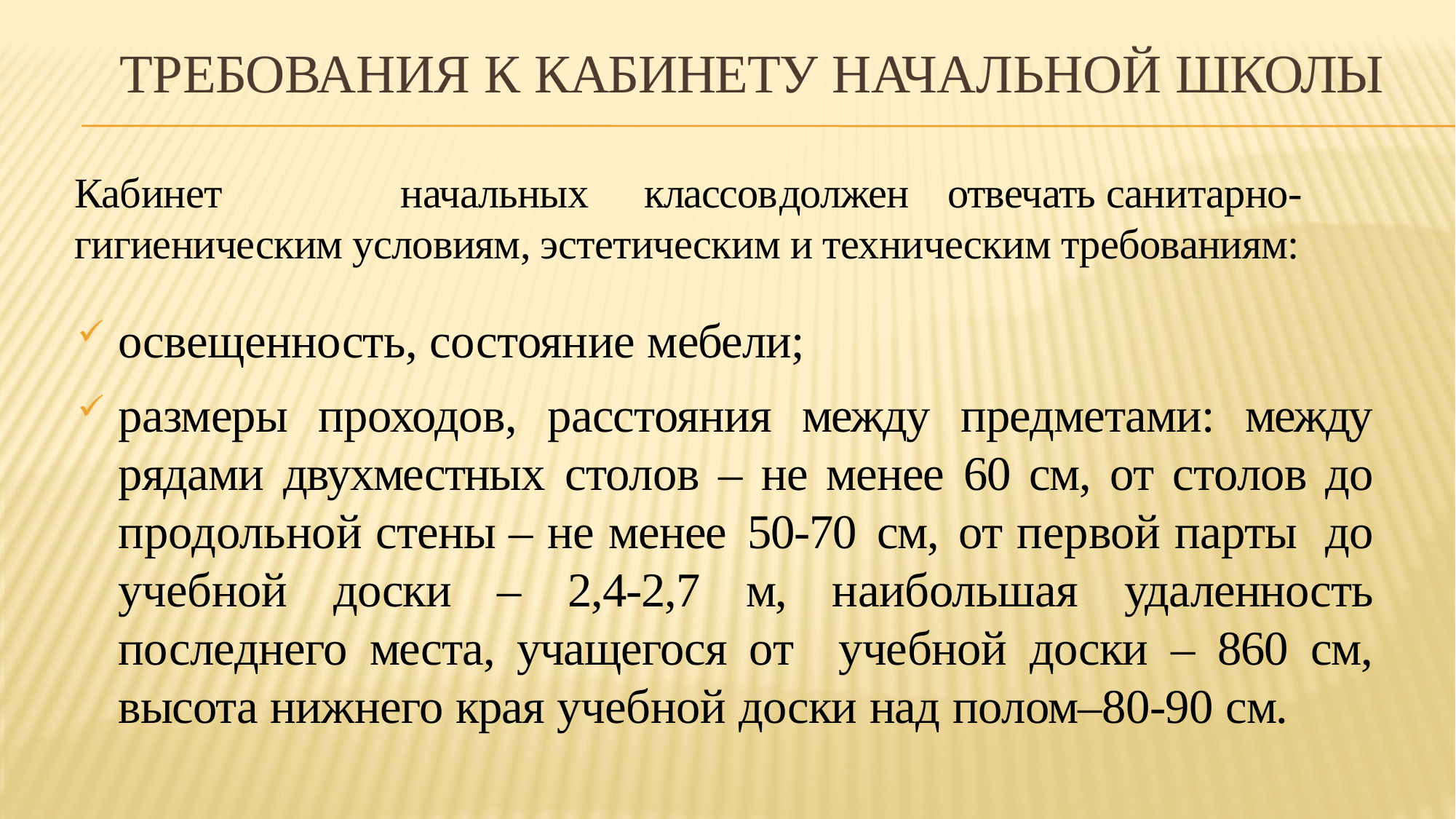

# Требования к кабинету начальной школы
Кабинет	начальных	классов	должен	отвечать санитарно-гигиеническим условиям, эстетическим и техническим требованиям:
освещенность, состояние мебели;
размеры проходов, расстояния между предметами: между рядами двухместных столов – не менее 60 см, от столов до продольной стены – не менее 50-70 см, от первой парты  до учебной доски – 2,4-2,7 м, наибольшая удаленность последнего места, учащегося от  учебной доски – 860 см, высота нижнего края учебной доски над полом–80-90 см.